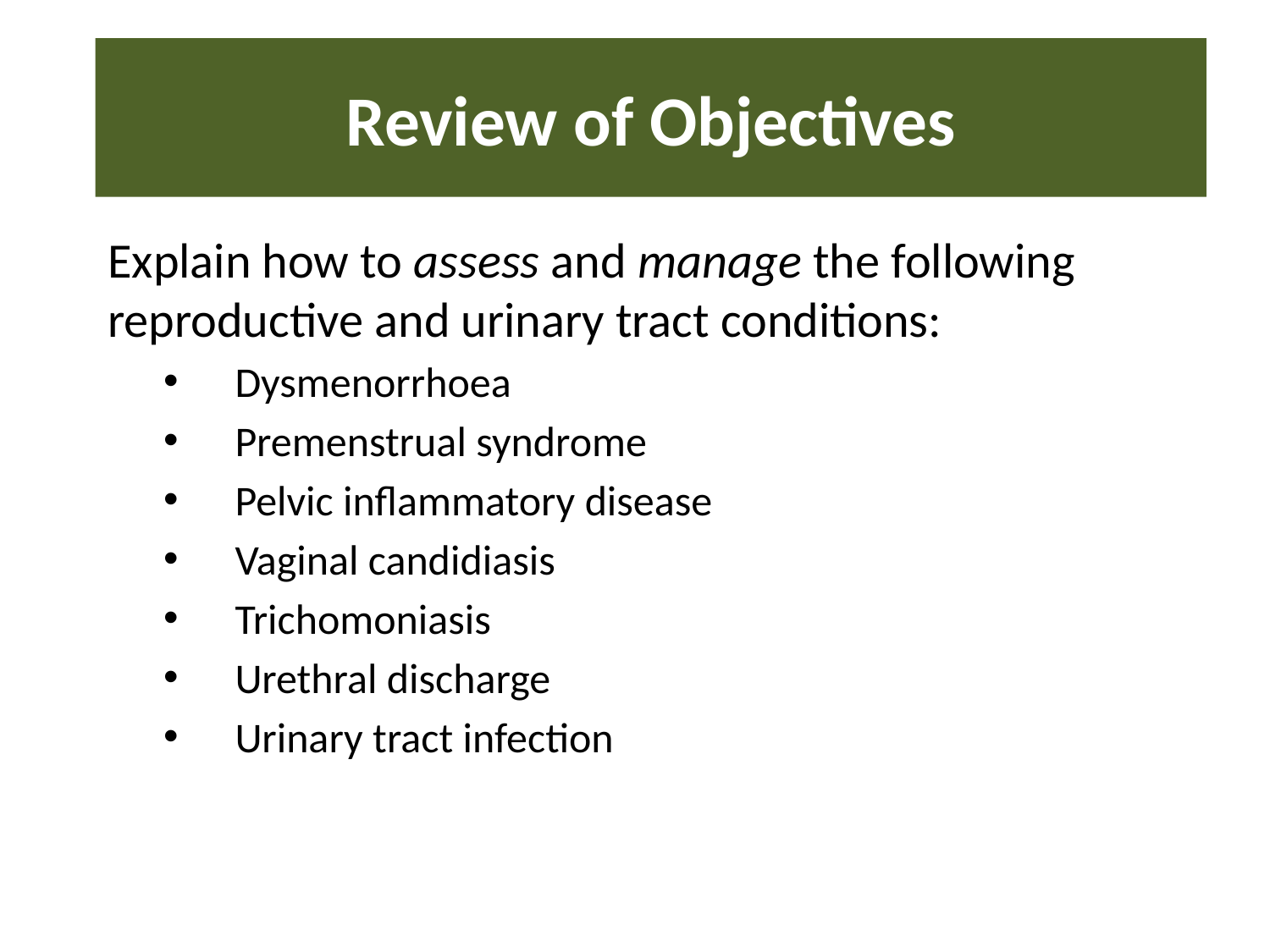

# Review of Objectives
Explain how to assess and manage the following reproductive and urinary tract conditions:
Dysmenorrhoea
Premenstrual syndrome
Pelvic inflammatory disease
Vaginal candidiasis
Trichomoniasis
Urethral discharge
Urinary tract infection